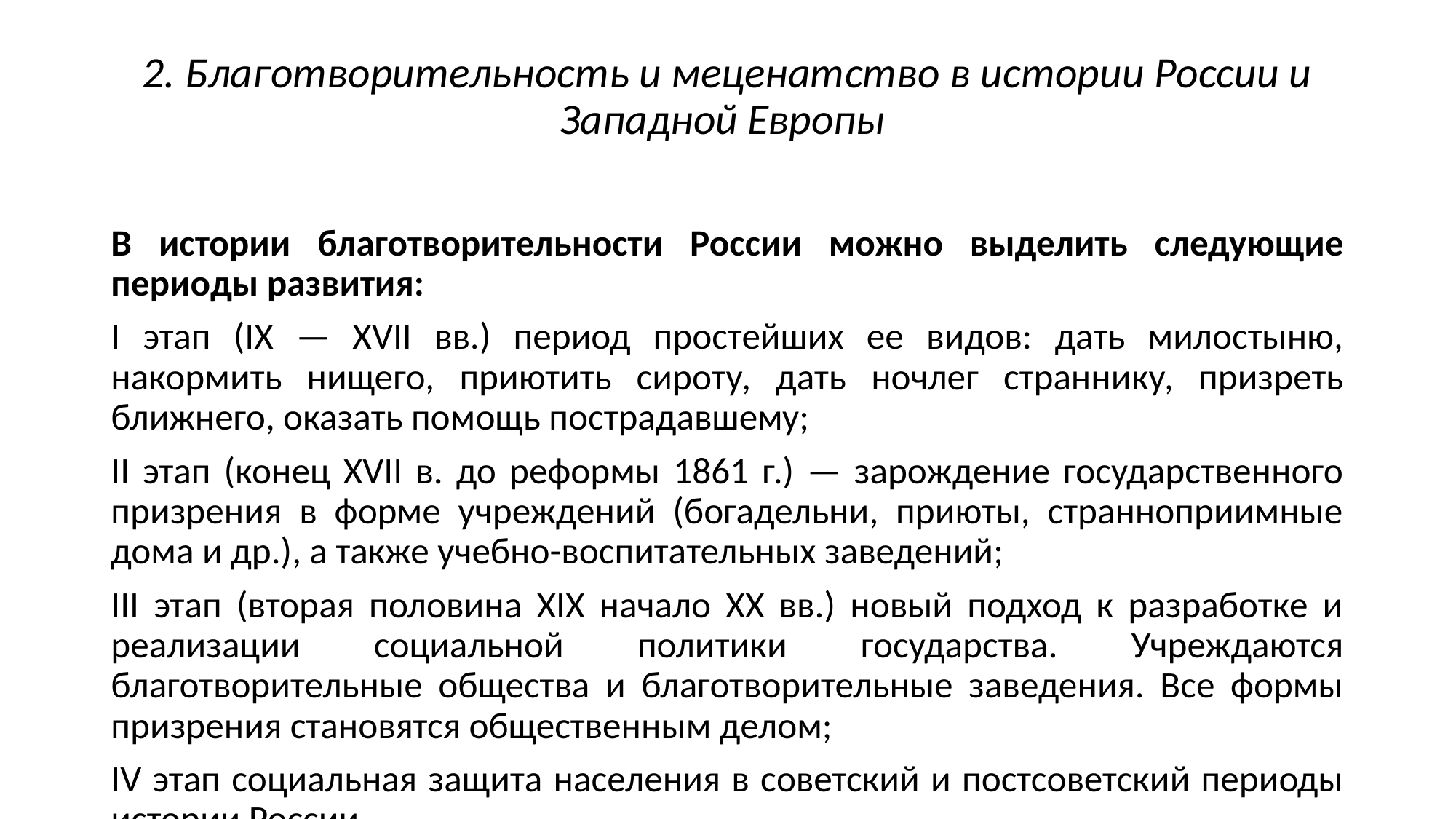

# 2. Благотворительность и меценатство в истории России и Западной Европы
В истории благотворительности России можно выделить следующие периоды развития:
I этап (IX — XVII вв.) период простейших ее видов: дать милостыню, накормить нищего, приютить сироту, дать ночлег страннику, призреть ближнего, оказать помощь пострадавшему;
II этап (конец XVII в. до реформы 1861 г.) — зарождение государственного призрения в форме учреждений (богадельни, приюты, странноприимные дома и др.), а также учебно-воспитательных заведений;
III этап (вторая половина XIX начало XX вв.) новый подход к разработке и реализации социальной политики государства. Учреждаются благотворительные общества и благотворительные заведения. Все формы призрения становятся общественным делом;
IV этап социальная защита населения в советский и постсоветский периоды истории России.